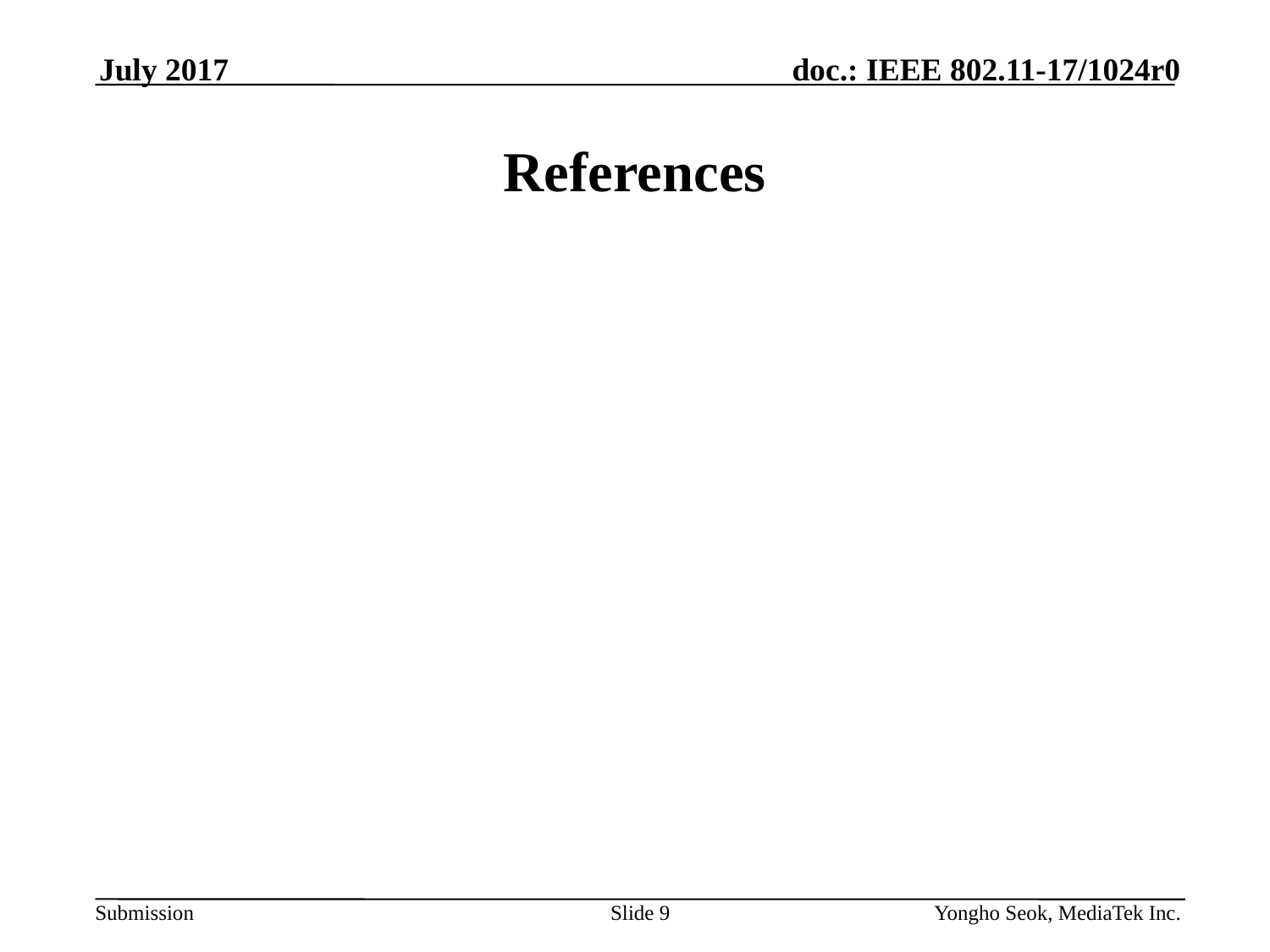

July 2017
# References

Slide 9
Yongho Seok, MediaTek Inc.